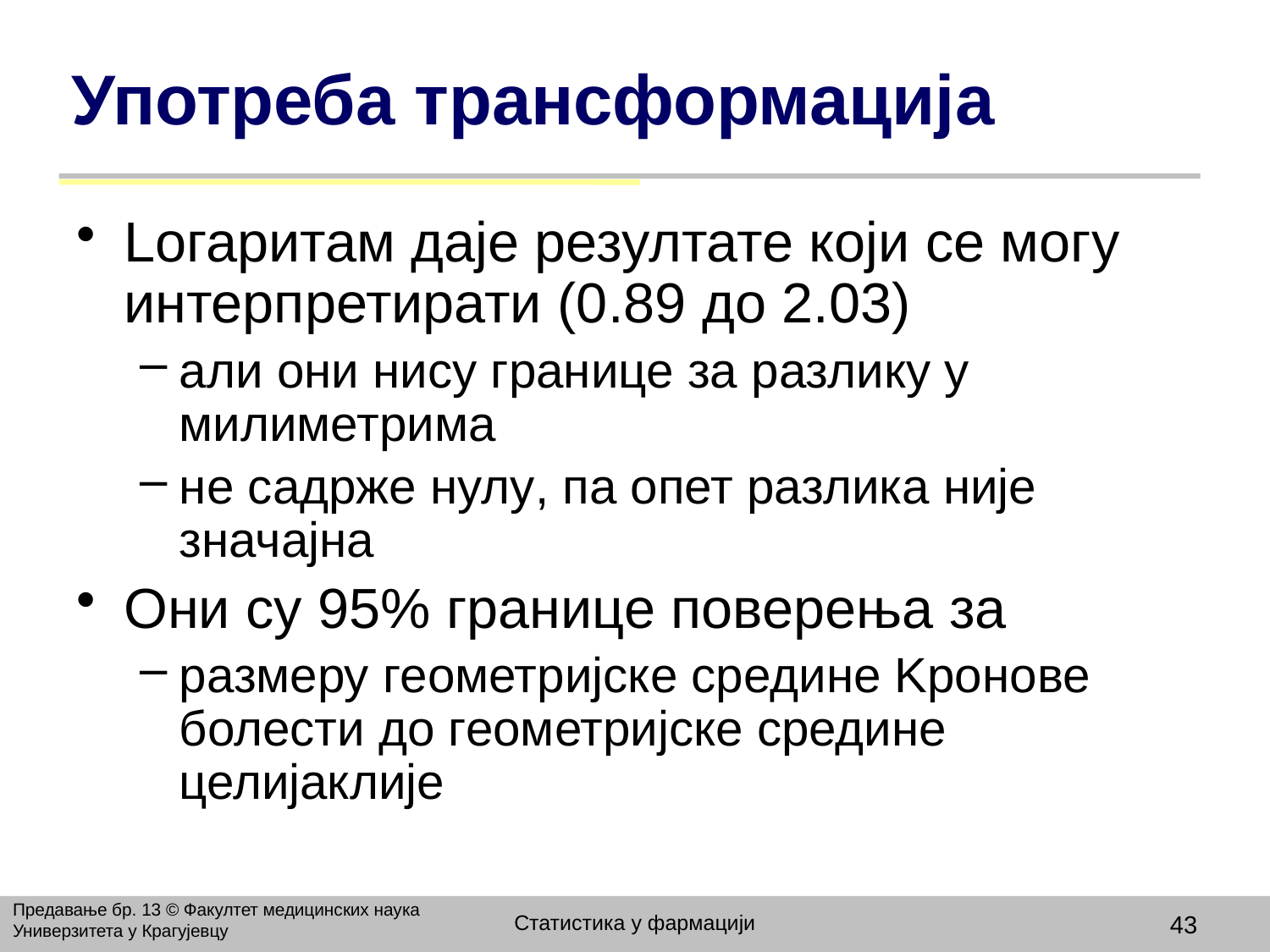

# Употреба трансформација
Lогаритам даје резултате који се могу интерпретирати (0.89 до 2.03)
али они нису границе за разлику у милиметрима
не садрже нулу, па опет разлика није значајна
Они су 95% границе поверења за
размеру геометријске средине Kронове болести до геометријске средине целијаклије
Предавање бр. 13 © Факултет медицинских наука Универзитета у Крагујевцу
Статистика у фармацији
43